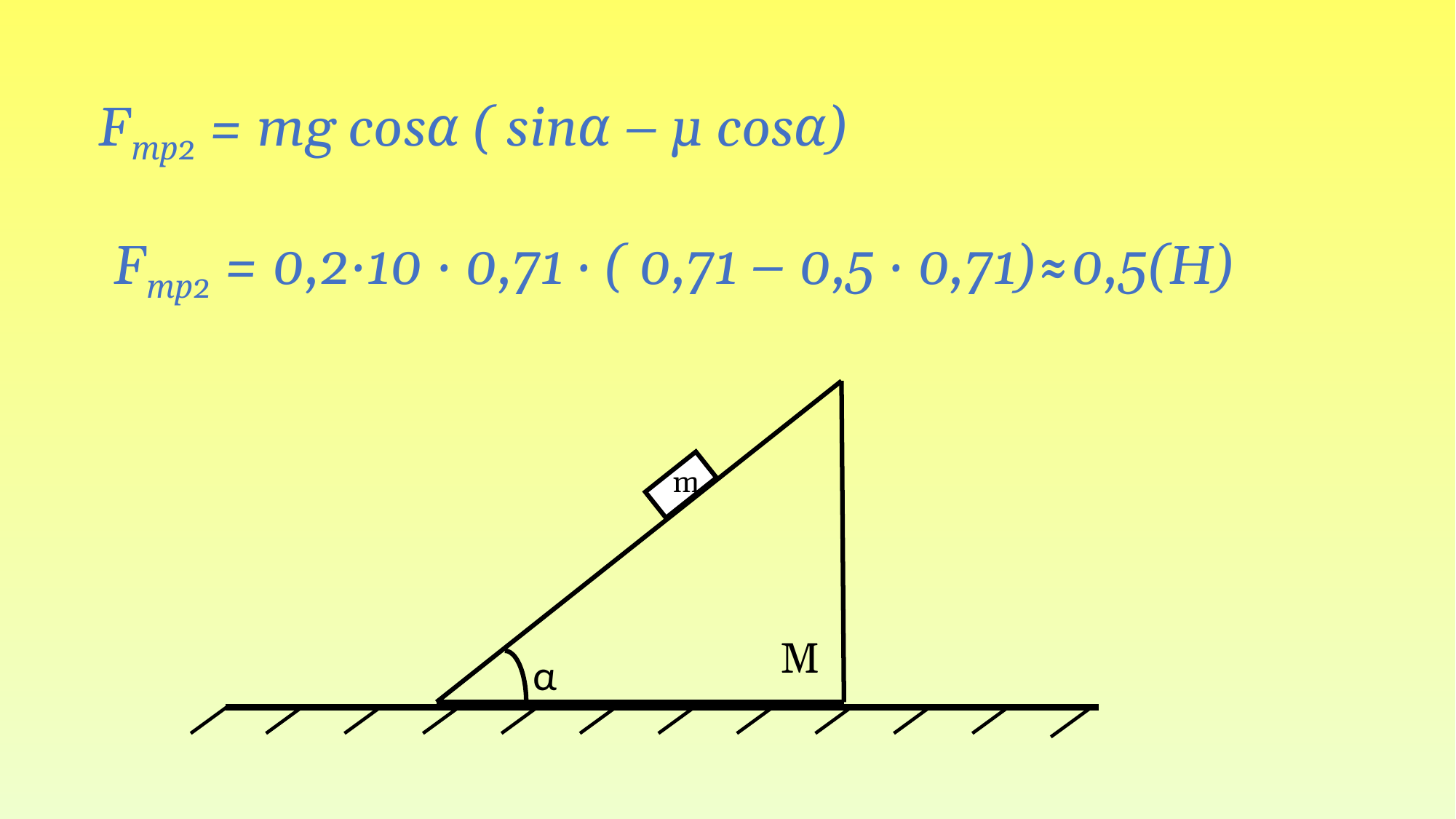

Fтр2 = mg cosα ( sinα – μ cosα)
Fтр2 = 0,2·10 · 0,71 · ( 0,71 – 0,5 · 0,71)≈0,5(H)
m

M
α